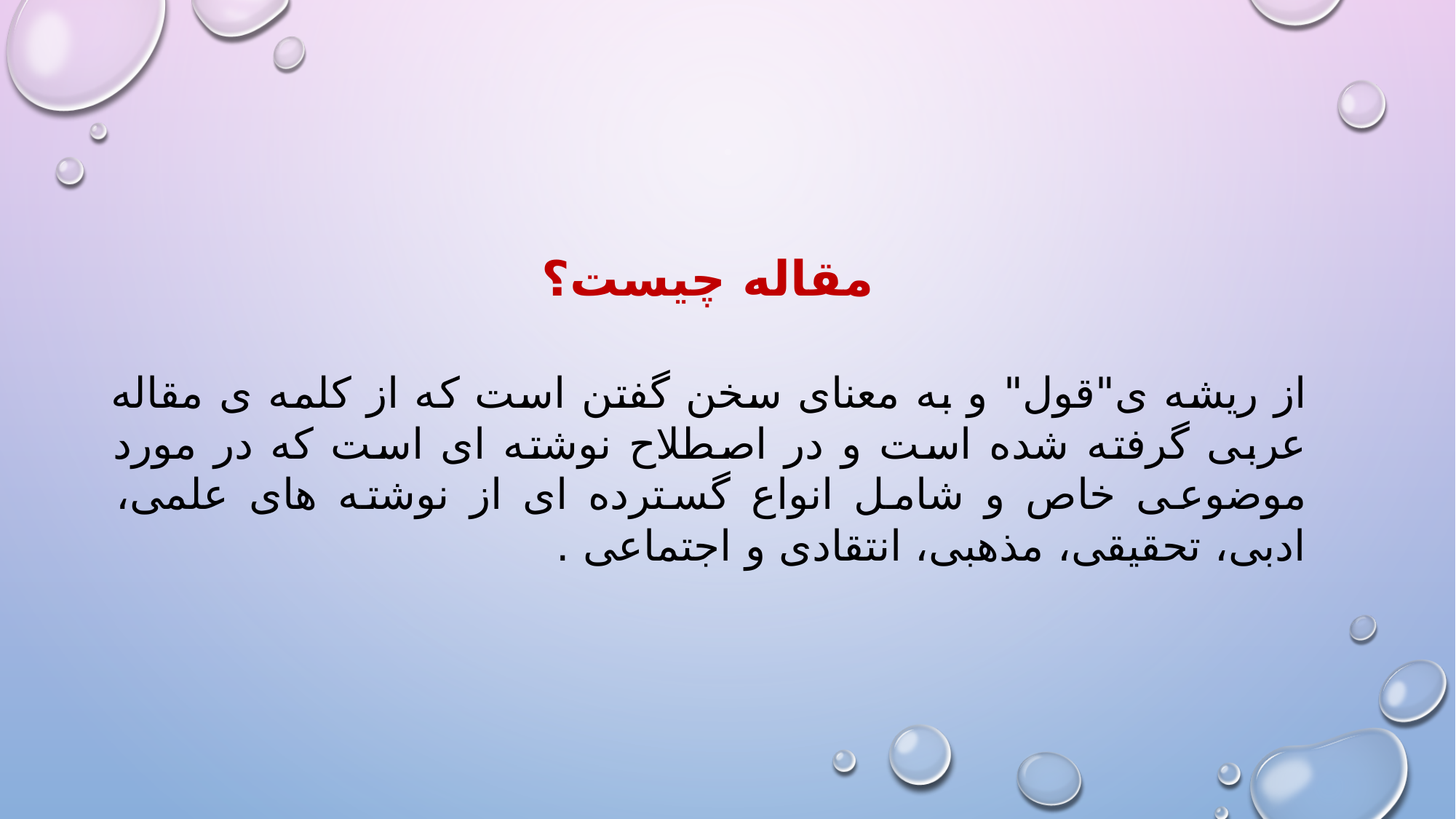

مقاله چیست؟

از ریشه ی"قول" و به معنای سخن گفتن است که از کلمه ی مقاله عربی گرفته شده است و در اصطلاح نوشته ای است که در مورد موضوعی خاص و شامل انواع گسترده ای از نوشته های علمی، ادبی، تحقیقی، مذهبی، انتقادی و اجتماعی .